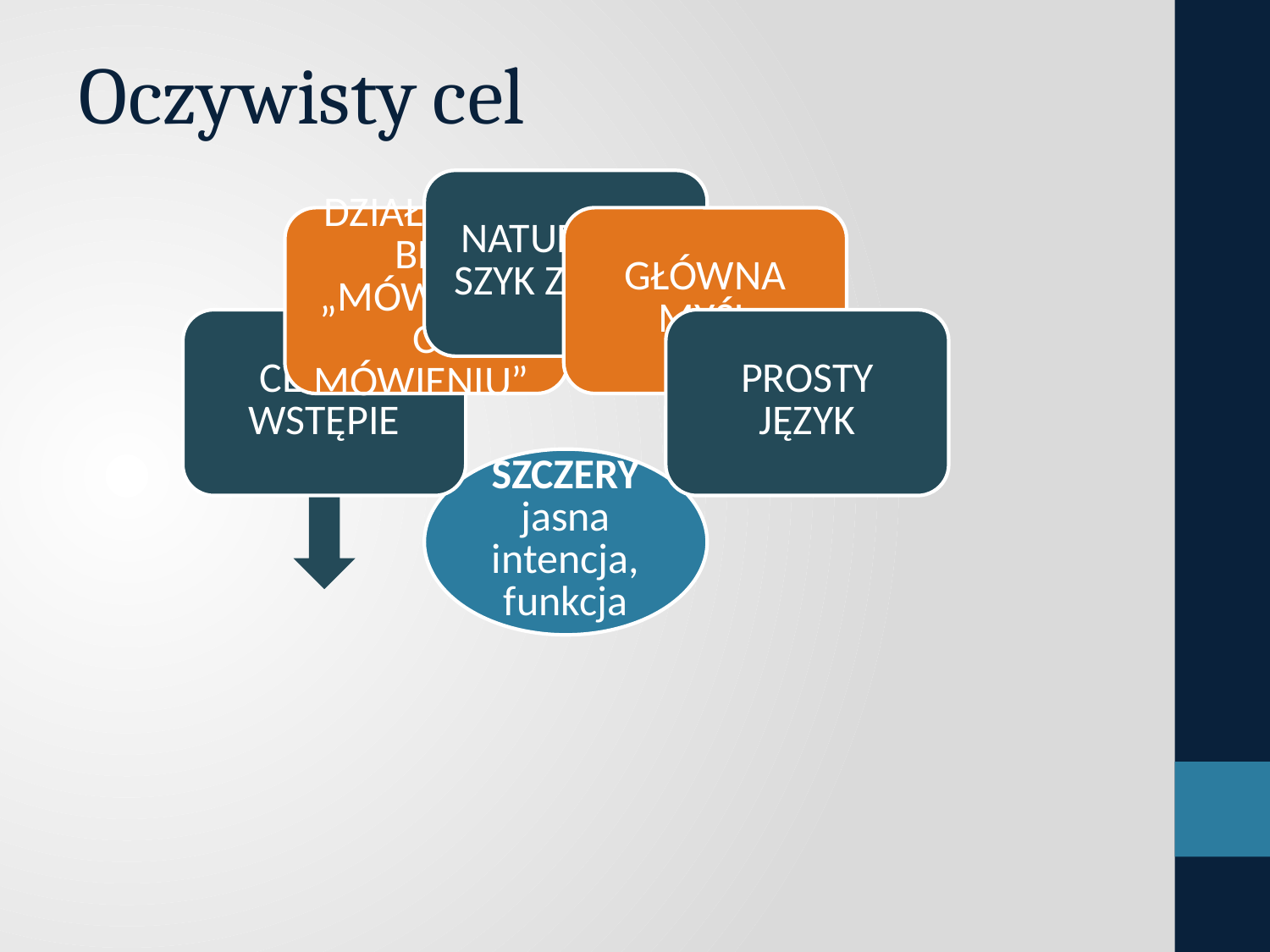

# Oczywisty cel
SZCZERY
jasna intencja, funkcja